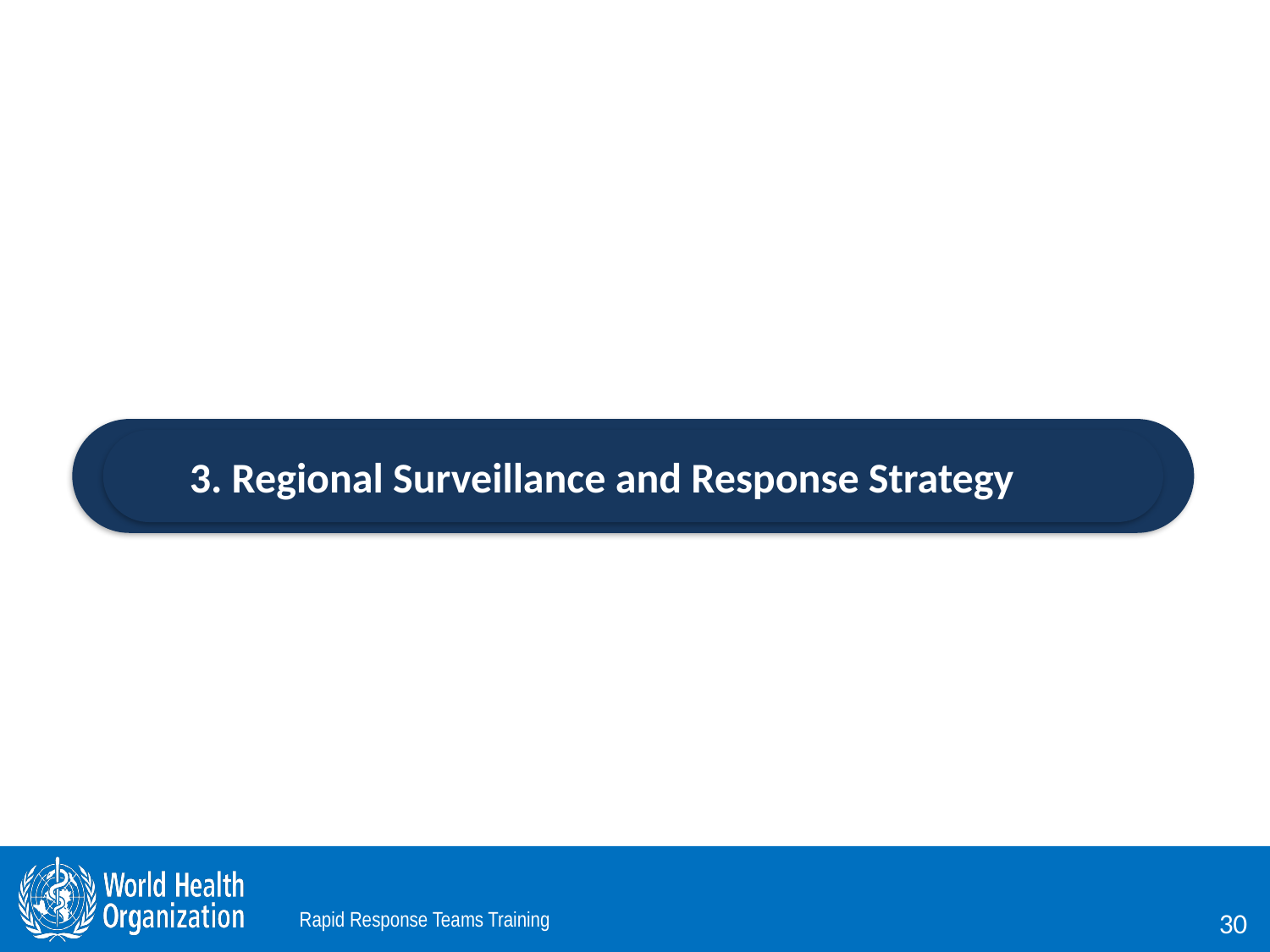

#

3. Regional Surveillance and Response Strategy